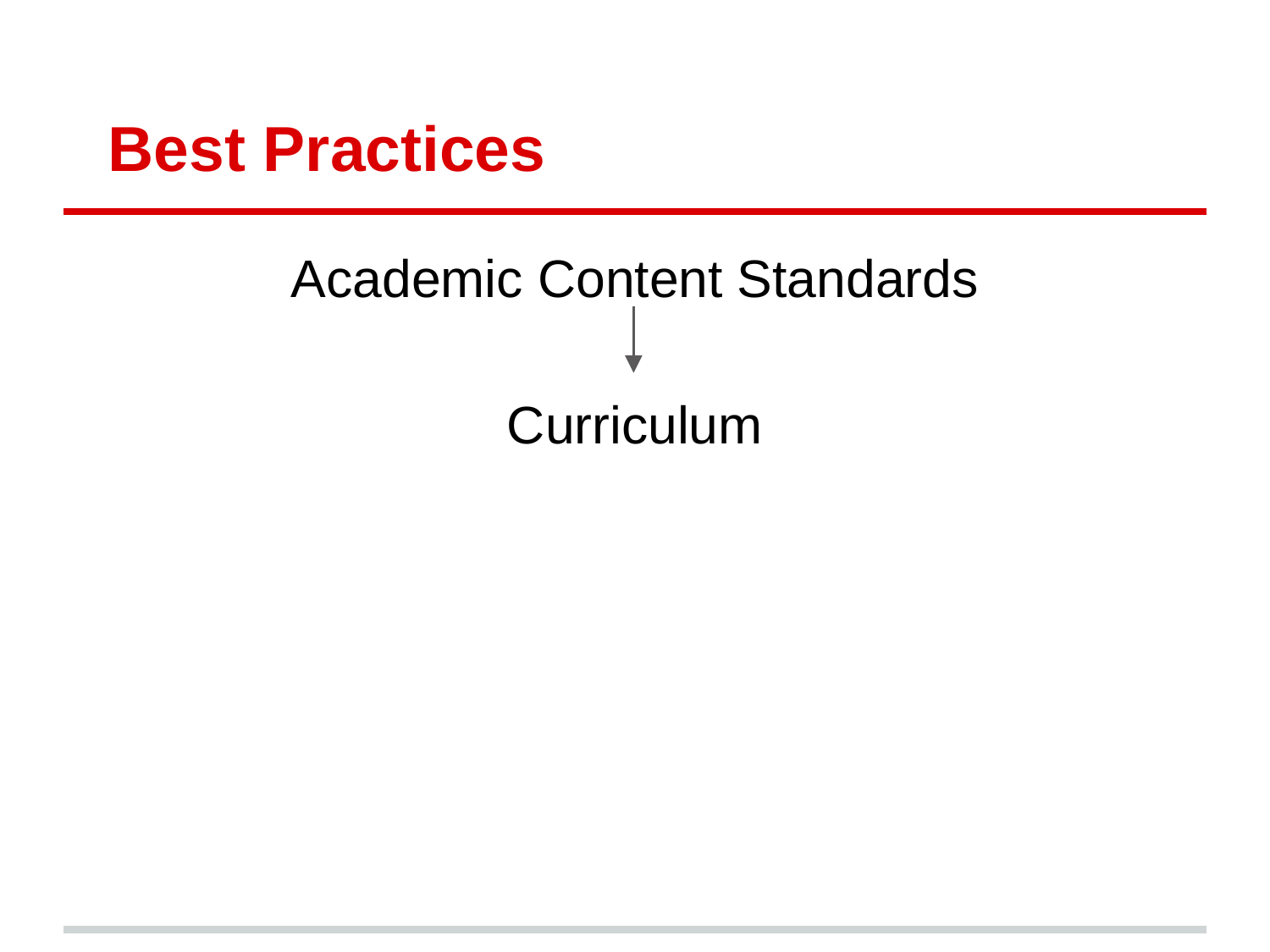

# Best Practices
Academic Content Standards

Curriculum